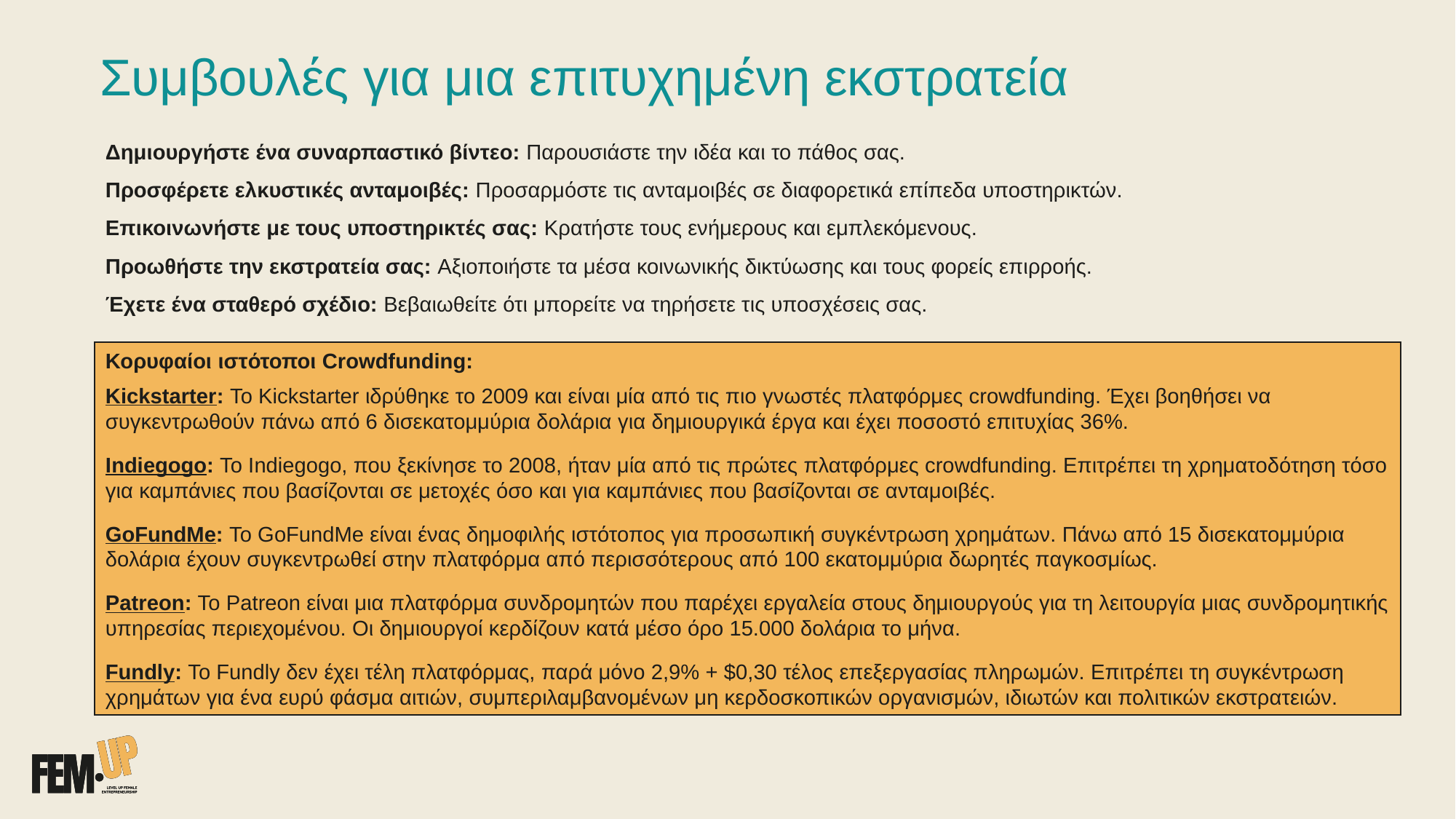

# Συμβουλές για μια επιτυχημένη εκστρατεία
Δημιουργήστε ένα συναρπαστικό βίντεο: Παρουσιάστε την ιδέα και το πάθος σας.
Προσφέρετε ελκυστικές ανταμοιβές: Προσαρμόστε τις ανταμοιβές σε διαφορετικά επίπεδα υποστηρικτών.
Επικοινωνήστε με τους υποστηρικτές σας: Κρατήστε τους ενήμερους και εμπλεκόμενους.
Προωθήστε την εκστρατεία σας: Αξιοποιήστε τα μέσα κοινωνικής δικτύωσης και τους φορείς επιρροής.
Έχετε ένα σταθερό σχέδιο: Βεβαιωθείτε ότι μπορείτε να τηρήσετε τις υποσχέσεις σας.

Κορυφαίοι ιστότοποι Crowdfunding:
Kickstarter: Το Kickstarter ιδρύθηκε το 2009 και είναι μία από τις πιο γνωστές πλατφόρμες crowdfunding. Έχει βοηθήσει να συγκεντρωθούν πάνω από 6 δισεκατομμύρια δολάρια για δημιουργικά έργα και έχει ποσοστό επιτυχίας 36%.
Indiegogo: Το Indiegogo, που ξεκίνησε το 2008, ήταν μία από τις πρώτες πλατφόρμες crowdfunding. Επιτρέπει τη χρηματοδότηση τόσο για καμπάνιες που βασίζονται σε μετοχές όσο και για καμπάνιες που βασίζονται σε ανταμοιβές.
GoFundMe: Το GoFundMe είναι ένας δημοφιλής ιστότοπος για προσωπική συγκέντρωση χρημάτων. Πάνω από 15 δισεκατομμύρια δολάρια έχουν συγκεντρωθεί στην πλατφόρμα από περισσότερους από 100 εκατομμύρια δωρητές παγκοσμίως.
Patreon: Το Patreon είναι μια πλατφόρμα συνδρομητών που παρέχει εργαλεία στους δημιουργούς για τη λειτουργία μιας συνδρομητικής υπηρεσίας περιεχομένου. Οι δημιουργοί κερδίζουν κατά μέσο όρο 15.000 δολάρια το μήνα.
Fundly: Το Fundly δεν έχει τέλη πλατφόρμας, παρά μόνο 2,9% + $0,30 τέλος επεξεργασίας πληρωμών. Επιτρέπει τη συγκέντρωση χρημάτων για ένα ευρύ φάσμα αιτιών, συμπεριλαμβανομένων μη κερδοσκοπικών οργανισμών, ιδιωτών και πολιτικών εκστρατειών.